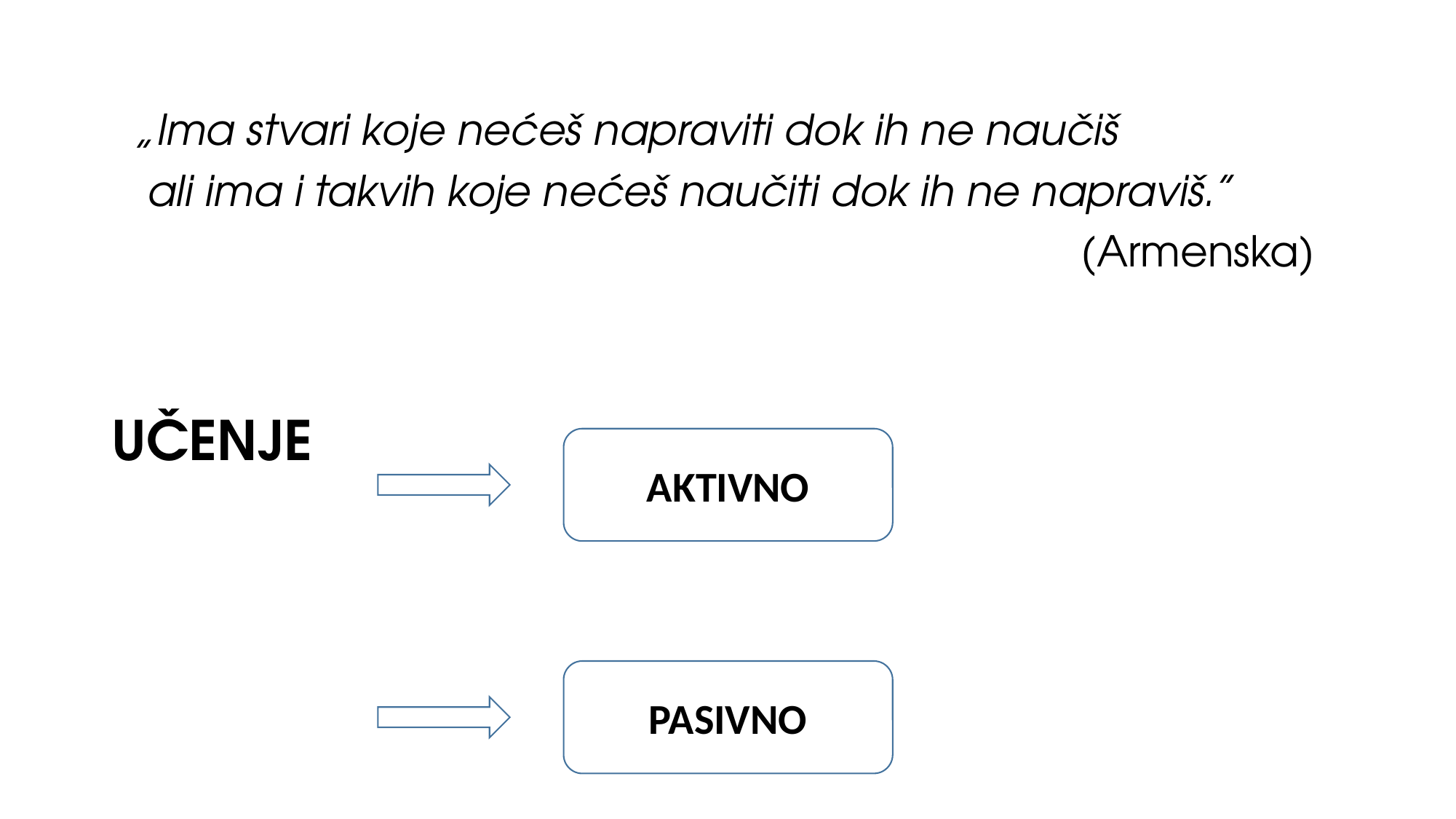

„Ima stvari koje nećeš napraviti dok ih ne naučiš
   ali ima i takvih koje nećeš naučiti dok ih ne napraviš.”
                                                                                  (Armenska)

UČENJE
AKTIVNO

PASIVNO